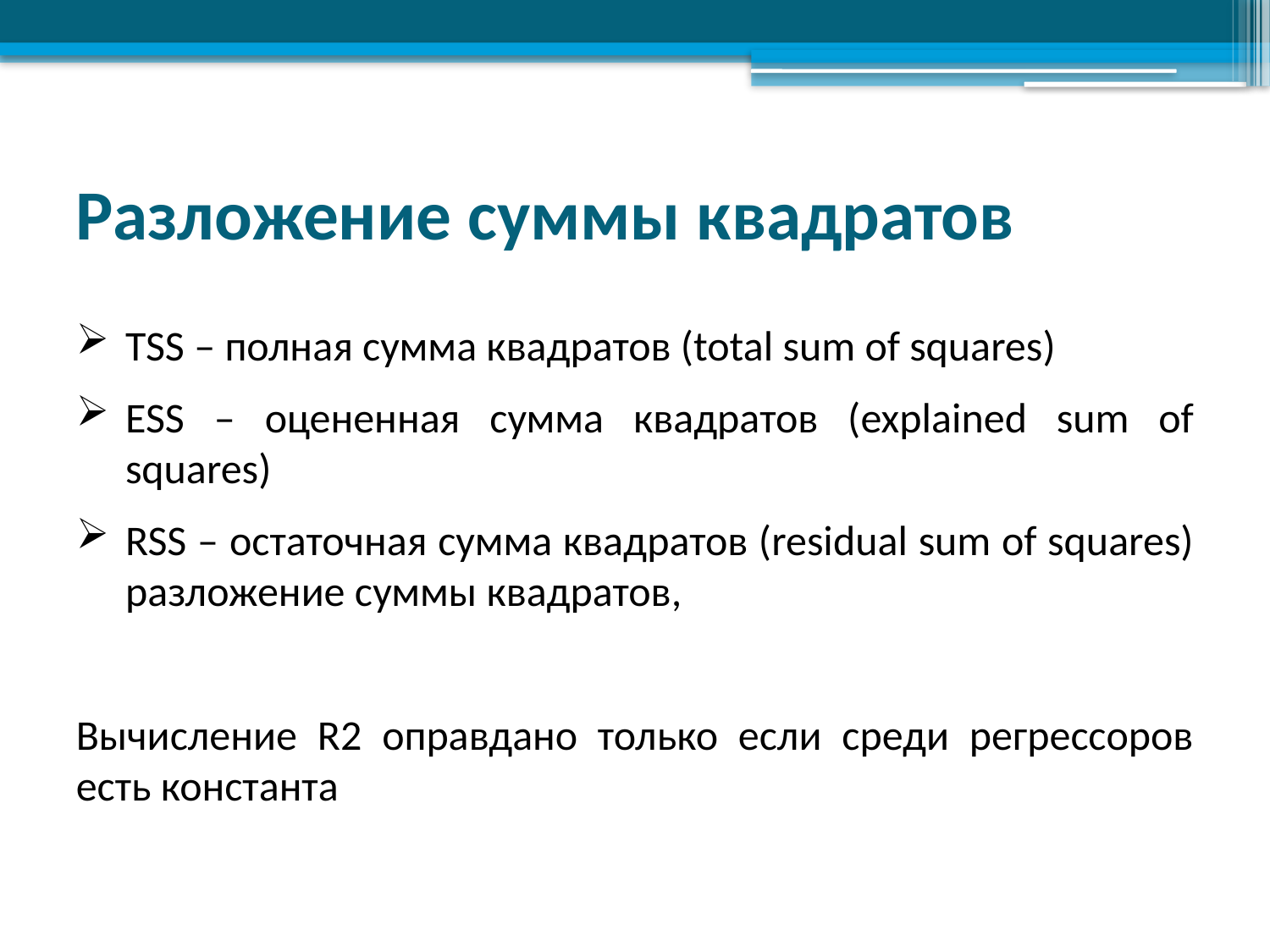

# Разложение суммы квадратов
TSS – полная сумма квадратов (total sum of squares)
ESS – оцененная сумма квадратов (explained sum of squares)
RSS – остаточная сумма квадратов (residual sum of squares) разложение суммы квадратов,

Вычисление R2 оправдано только если среди регрессоров есть константа